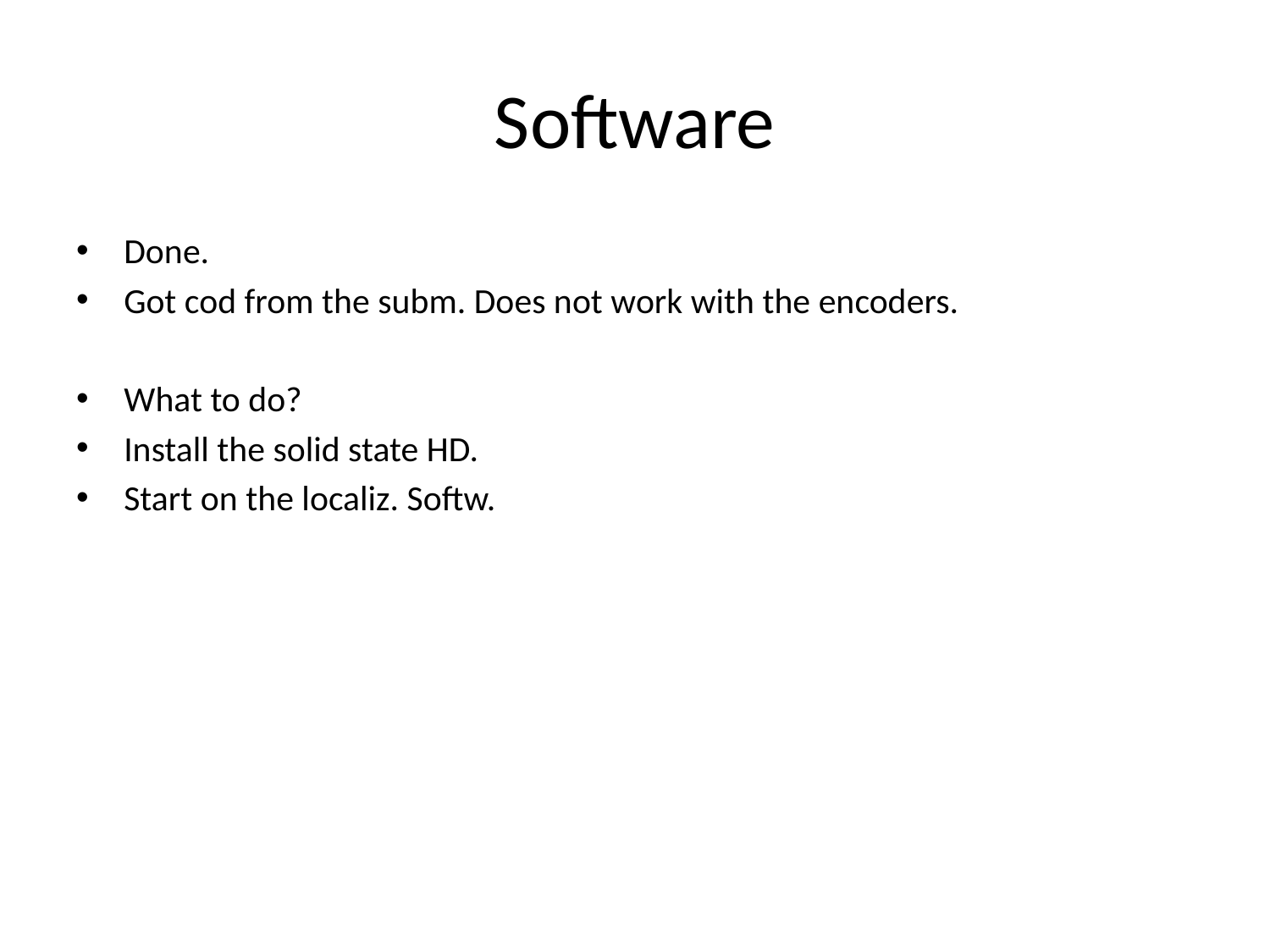

# Software
Done.
Got cod from the subm. Does not work with the encoders.

What to do?
Install the solid state HD.
Start on the localiz. Softw.